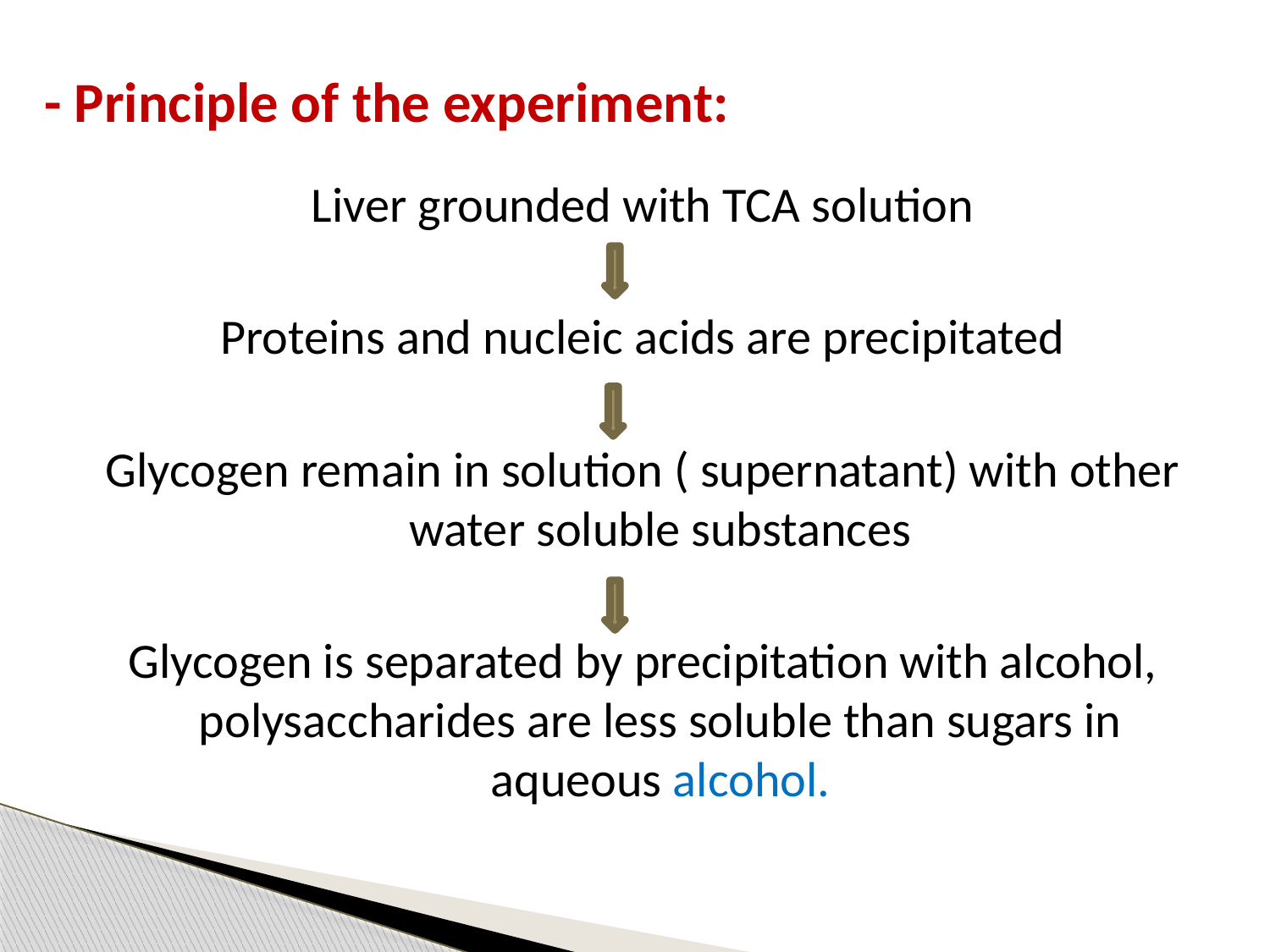

# - Principle of the experiment:
Liver grounded with TCA solution

Proteins and nucleic acids are precipitated

Glycogen remain in solution ( supernatant) with other water soluble substances

Glycogen is separated by precipitation with alcohol, polysaccharides are less soluble than sugars in aqueous alcohol.